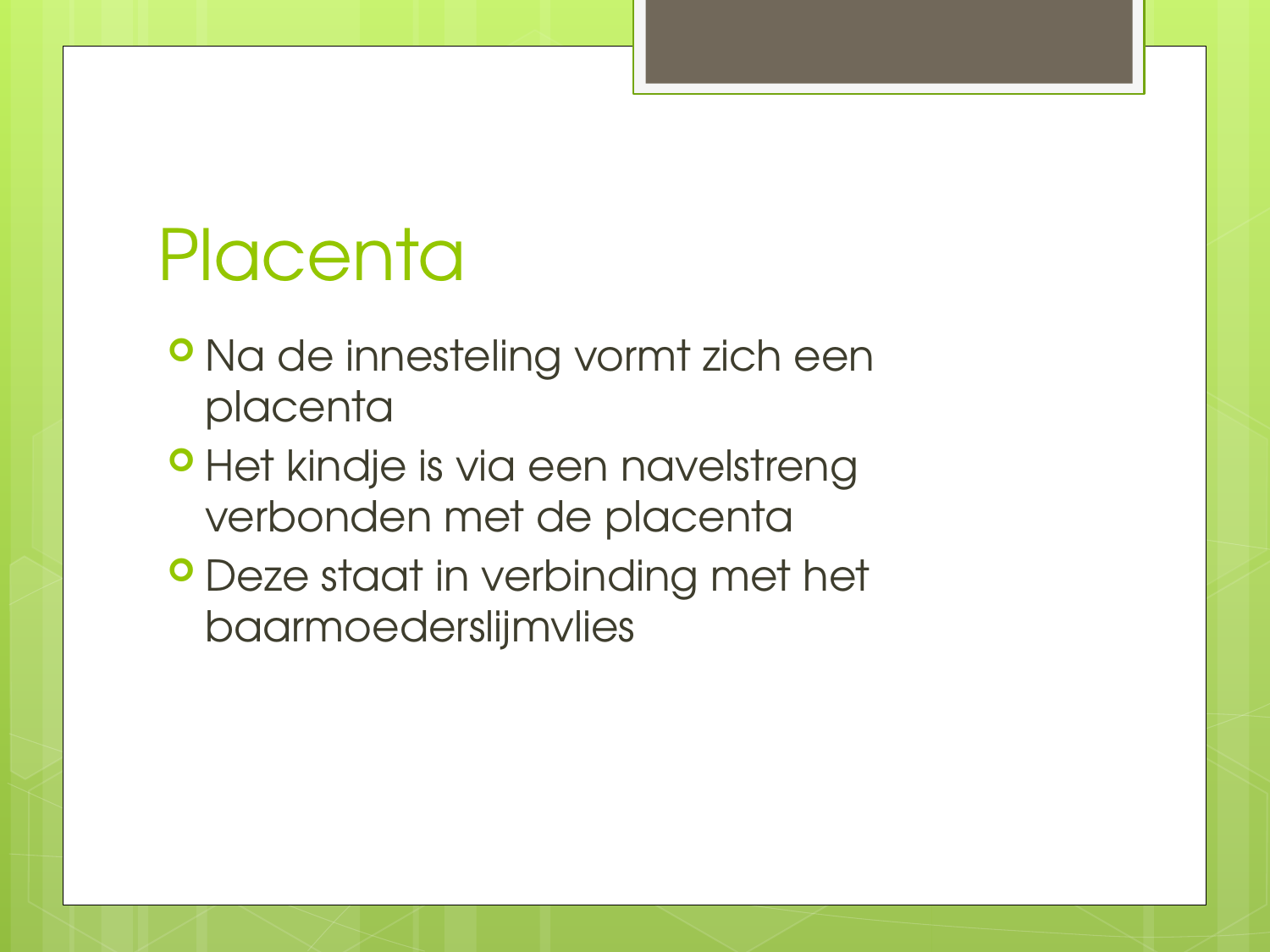

# Placenta
Na de innesteling vormt zich een placenta
Het kindje is via een navelstreng verbonden met de placenta
Deze staat in verbinding met het baarmoederslijmvlies